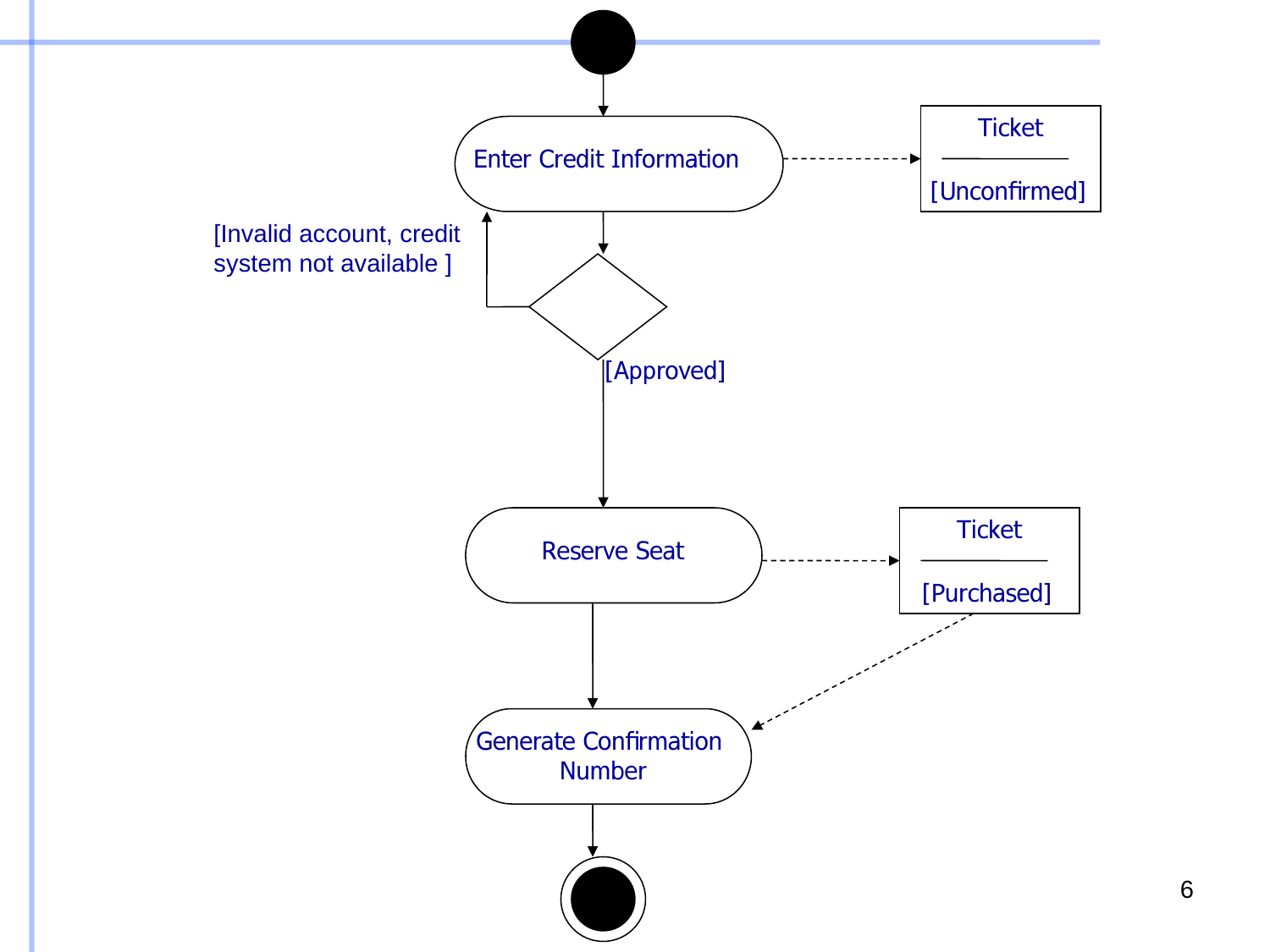

Ticket

Enter Credit Information

[Unconfirmed]
[Invalid account, credit system not available ]

[Approved]

Ticket
Reserve Seat

[Purchased]

Generate Confirmation
 Number

6